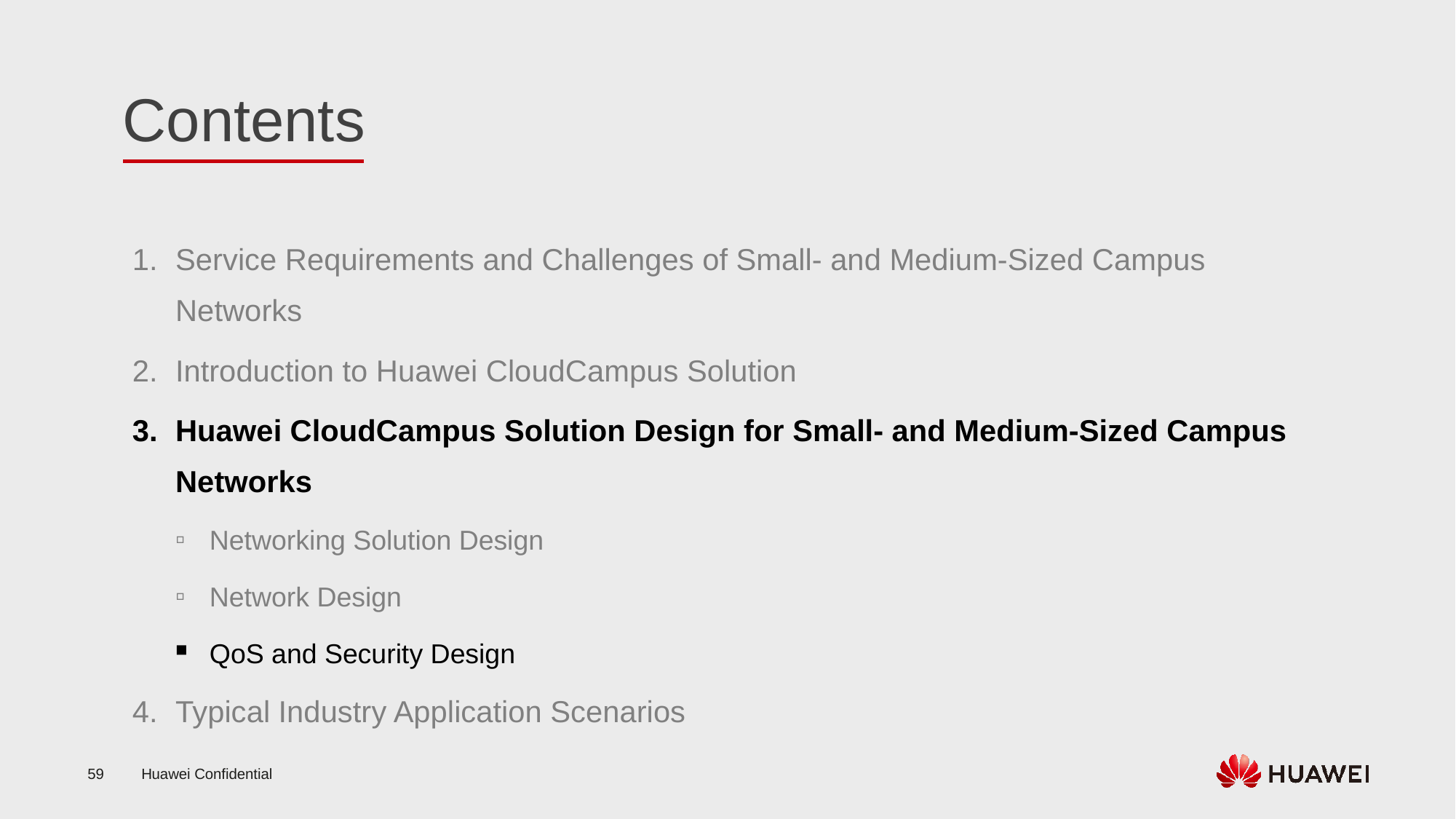

Service Requirements and Challenges of Small- and Medium-Sized Campus Networks
Introduction to Huawei CloudCampus Solution
Huawei CloudCampus Solution Design for Small- and Medium-Sized Campus Networks
Networking Solution Design
Network Design
QoS and Security Design
Typical Industry Application Scenarios